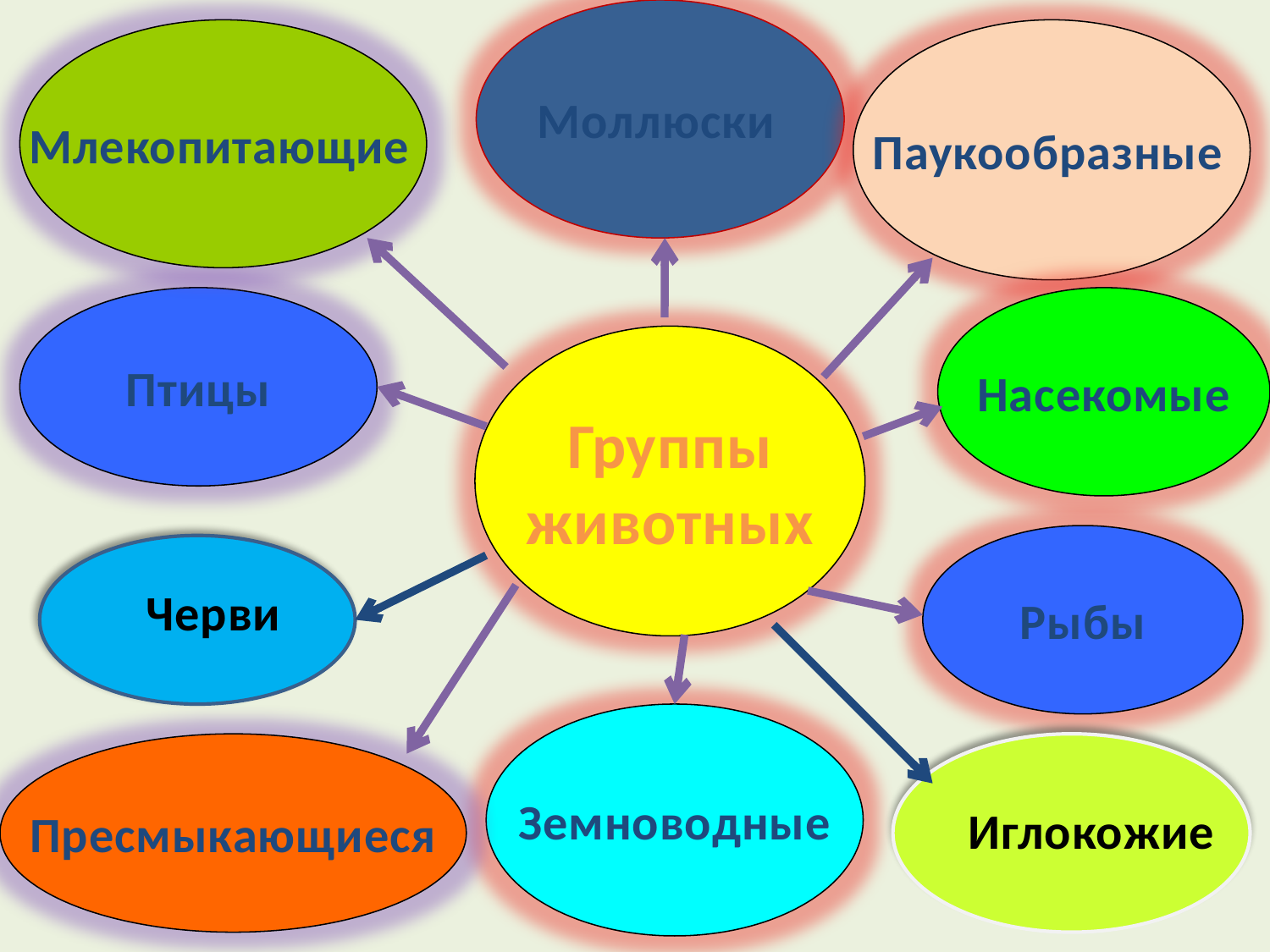

Моллюски
Млекопитающие
Паукообразные
Птицы
Насекомые
Группы
животных
Рыбы

Черви
Земноводные
Пресмыкающиеся

Иглокожие